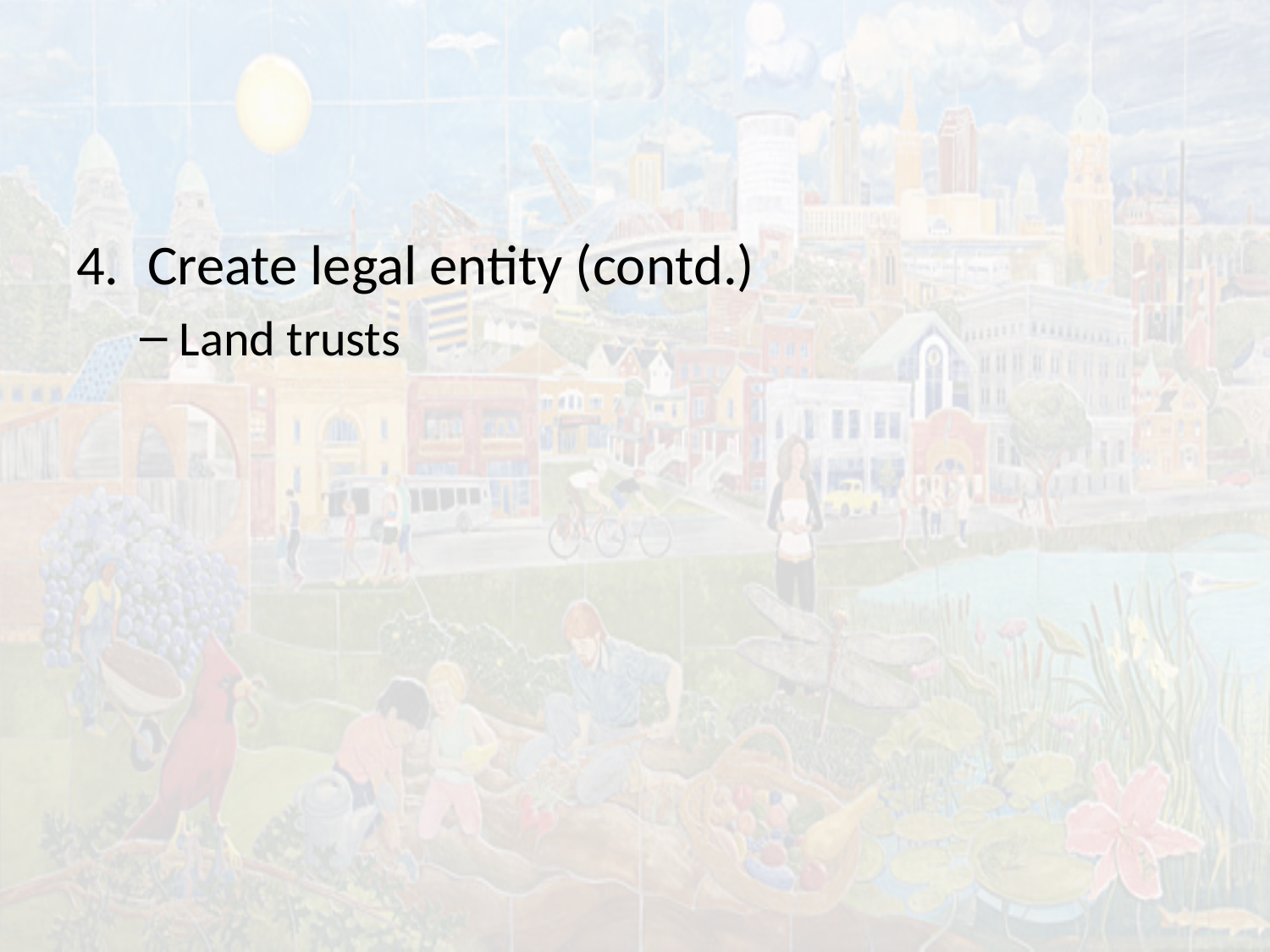

#
Create legal entity (contd.)
Land trusts